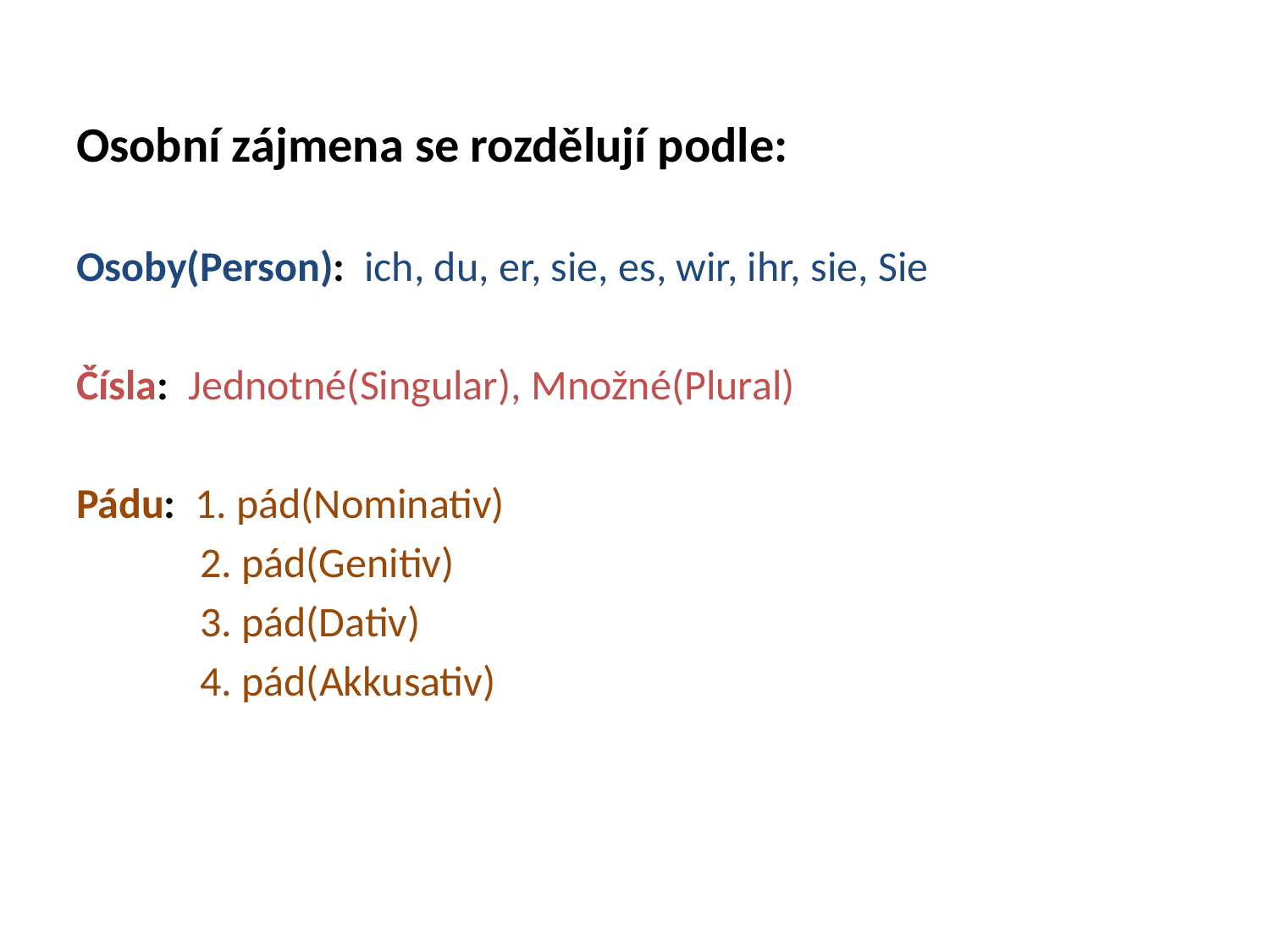

Osobní zájmena se rozdělují podle:

Osoby(Person):  ich, du, er, sie, es, wir, ihr, sie, Sie

Čísla:  Jednotné(Singular), Množné(Plural)

Pádu:  1. pád(Nominativ)
             2. pád(Genitiv)
             3. pád(Dativ)
             4. pád(Akkusativ)